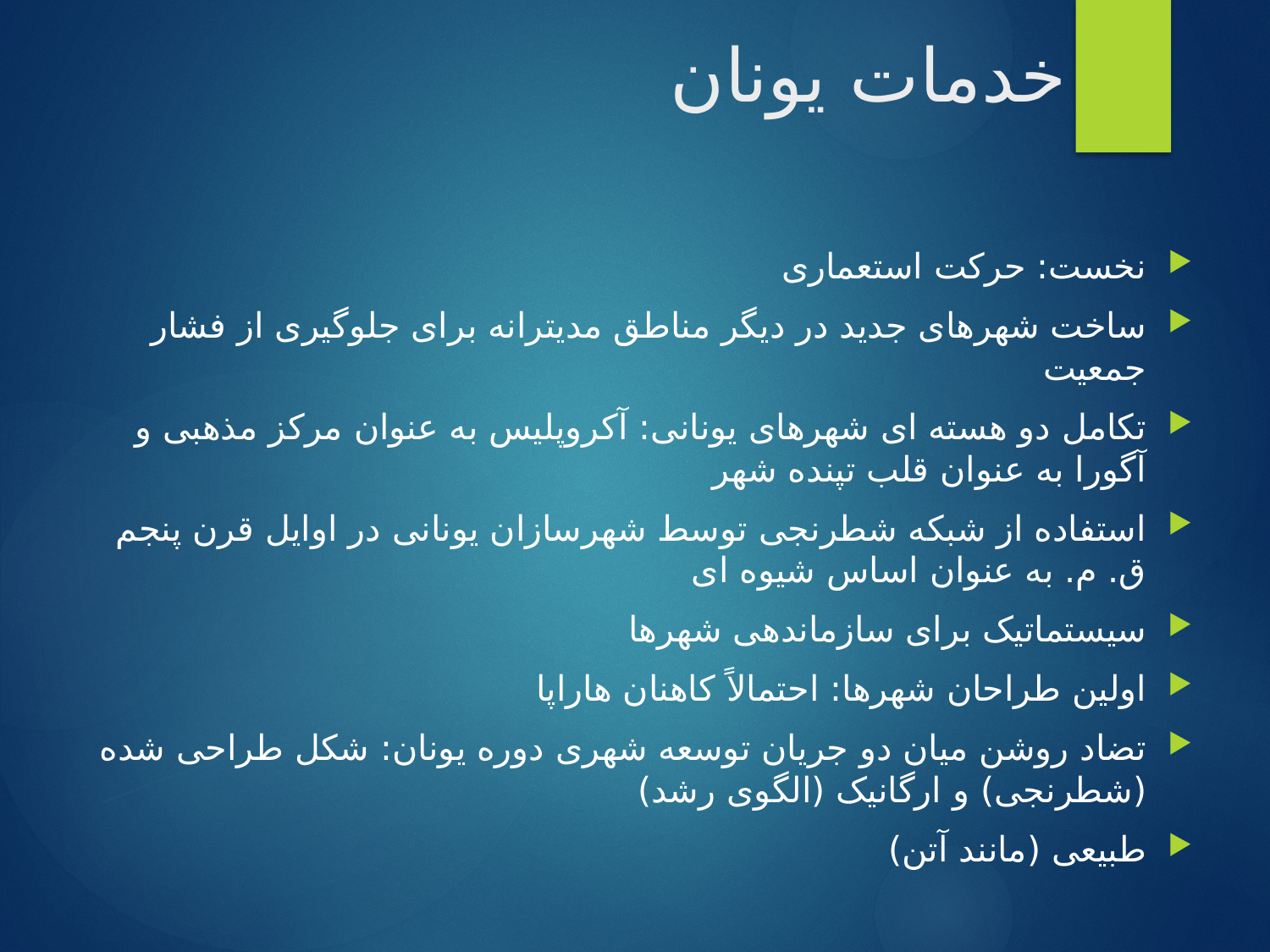

# خدمات یونان
نخست: حرکت استعماری
ساخت شهرهای جدید در دیگر مناطق مدیترانه برای جلوگیری از فشار جمعیت
تکامل دو هسته ای شهرهای یونانی: آکروپلیس به عنوان مرکز مذهبی و آگورا به عنوان قلب تپنده شهر
استفاده از شبکه شطرنجی توسط شهرسازان یونانی در اوایل قرن پنجم ق. م. به عنوان اساس شیوه ای
سیستماتیک برای سازماندهی شهرها
اولین طراحان شهرها: احتمالاً کاهنان هاراپا
تضاد روشن میان دو جریان توسعه شهری دوره یونان: شکل طراحی شده (شطرنجی) و ارگانیک (الگوی رشد)
طبیعی (مانند آتن)